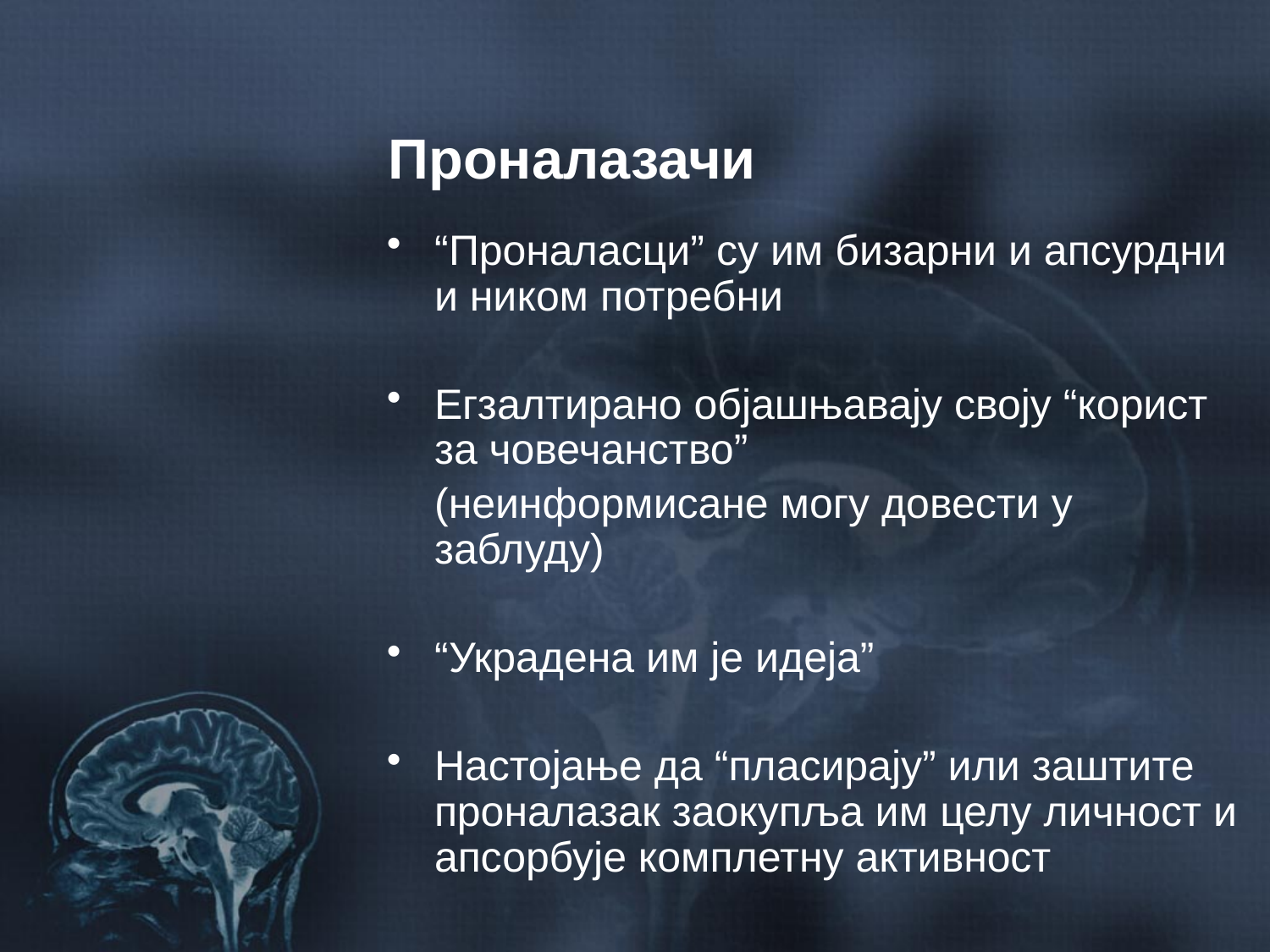

# Проналазачи
“Проналасци” су им бизарни и апсурдни и ником потребни

Егзалтирано објашњавају своју “корист за човечанство”
	(неинформисане могу довести у заблуду)

“Украдена им је идеја”

Настојање да “пласирају” или заштите проналазак заокупља им целу личност и апсорбује комплетну активност